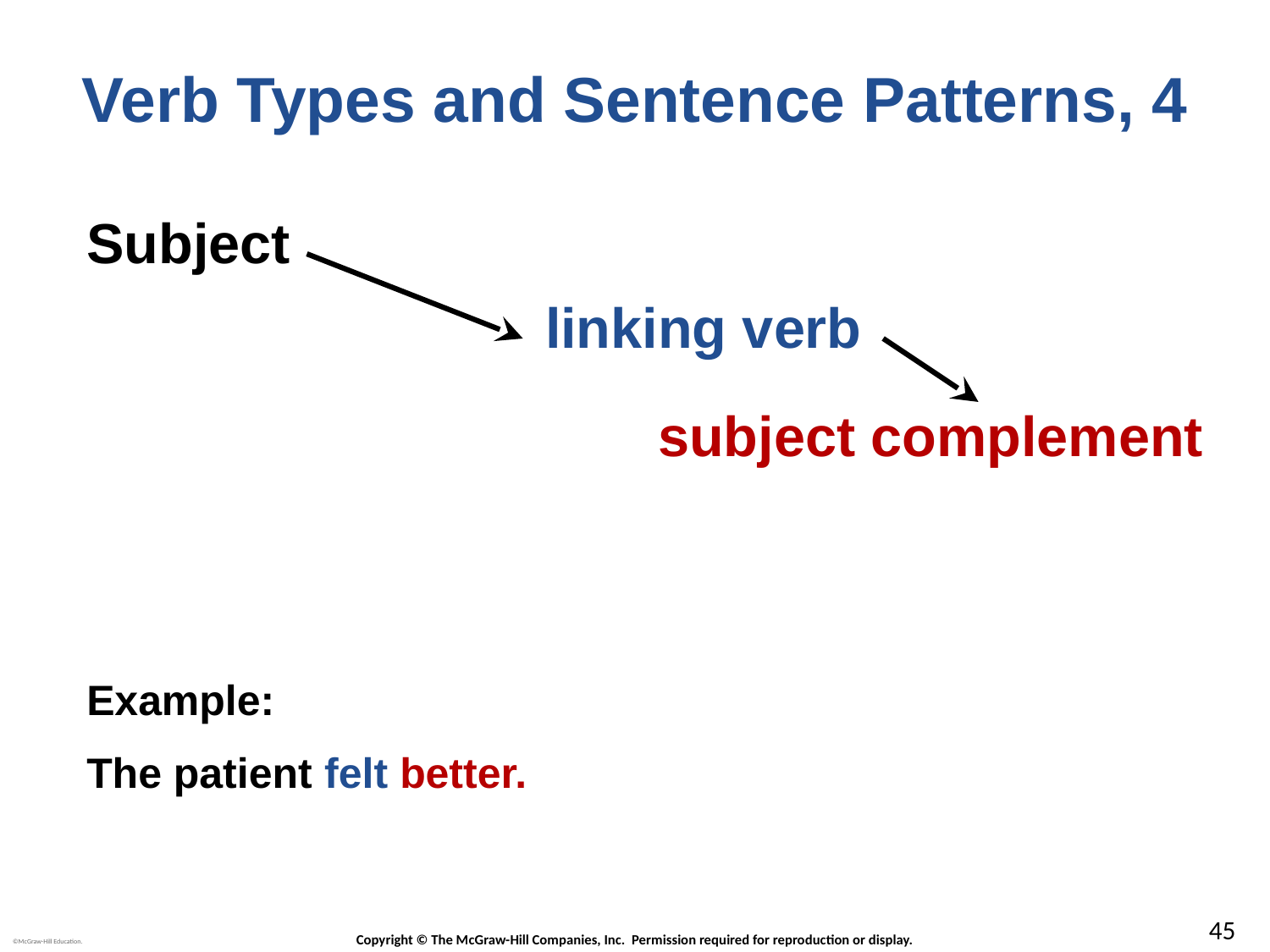

# Verb Types and Sentence Patterns, 4
Subject

linking verb

subject complement
Example:
The patient felt better.